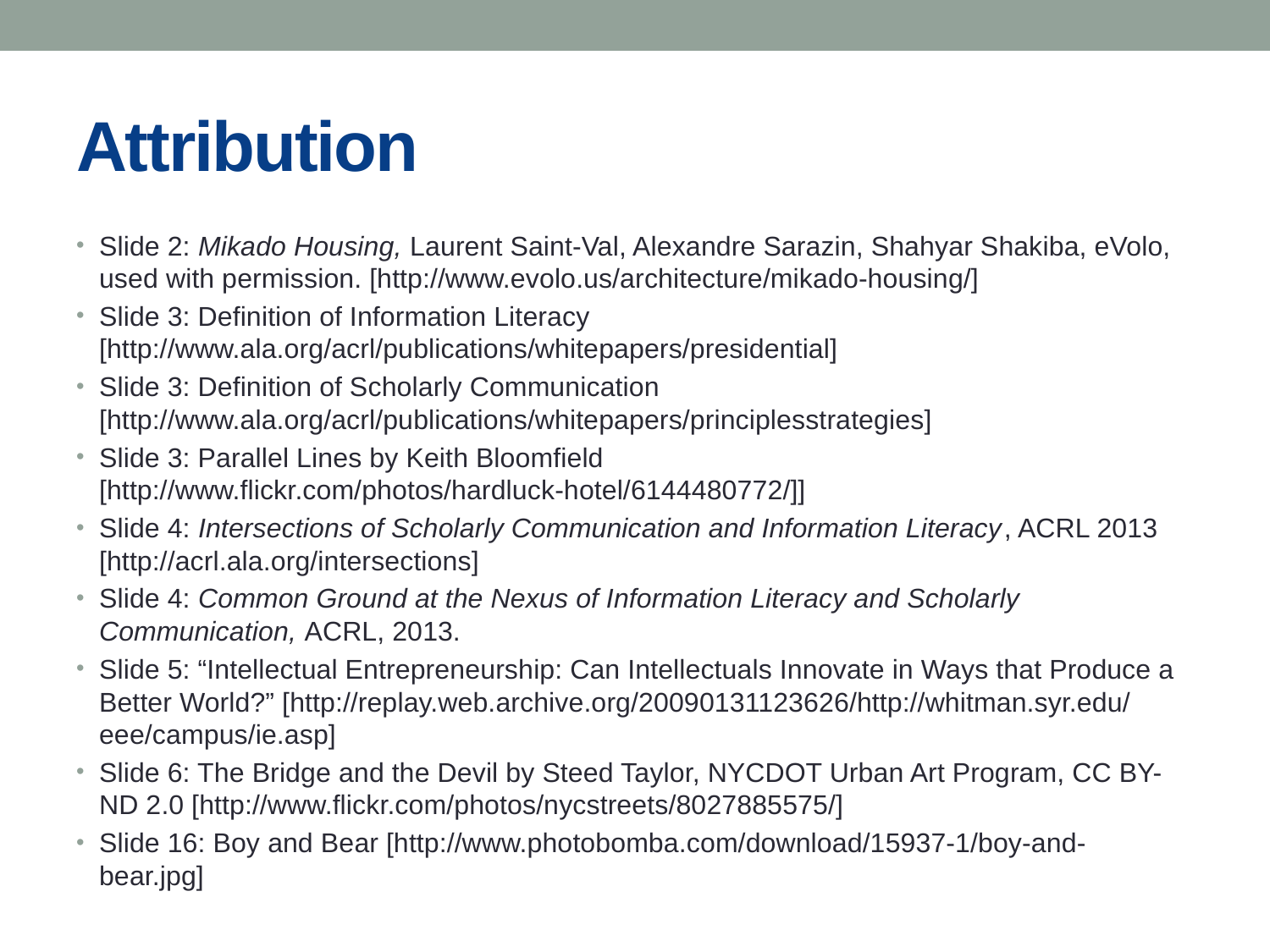

# Attribution
Slide 2: Mikado Housing, Laurent Saint-Val, Alexandre Sarazin, Shahyar Shakiba, eVolo, used with permission. [http://www.evolo.us/architecture/mikado-housing/]
Slide 3: Definition of Information Literacy [http://www.ala.org/acrl/publications/whitepapers/presidential]
Slide 3: Definition of Scholarly Communication [http://www.ala.org/acrl/publications/whitepapers/principlesstrategies]
Slide 3: Parallel Lines by Keith Bloomfield [http://www.flickr.com/photos/hardluck-hotel/6144480772/]]
Slide 4: Intersections of Scholarly Communication and Information Literacy, ACRL 2013 [http://acrl.ala.org/intersections]
Slide 4: Common Ground at the Nexus of Information Literacy and Scholarly Communication, ACRL, 2013.
Slide 5: “Intellectual Entrepreneurship: Can Intellectuals Innovate in Ways that Produce a Better World?” [http://replay.web.archive.org/20090131123626/http://whitman.syr.edu/eee/campus/ie.asp]
Slide 6: The Bridge and the Devil by Steed Taylor, NYCDOT Urban Art Program, CC BY-ND 2.0 [http://www.flickr.com/photos/nycstreets/8027885575/]
Slide 16: Boy and Bear [http://www.photobomba.com/download/15937-1/boy-and-bear.jpg]